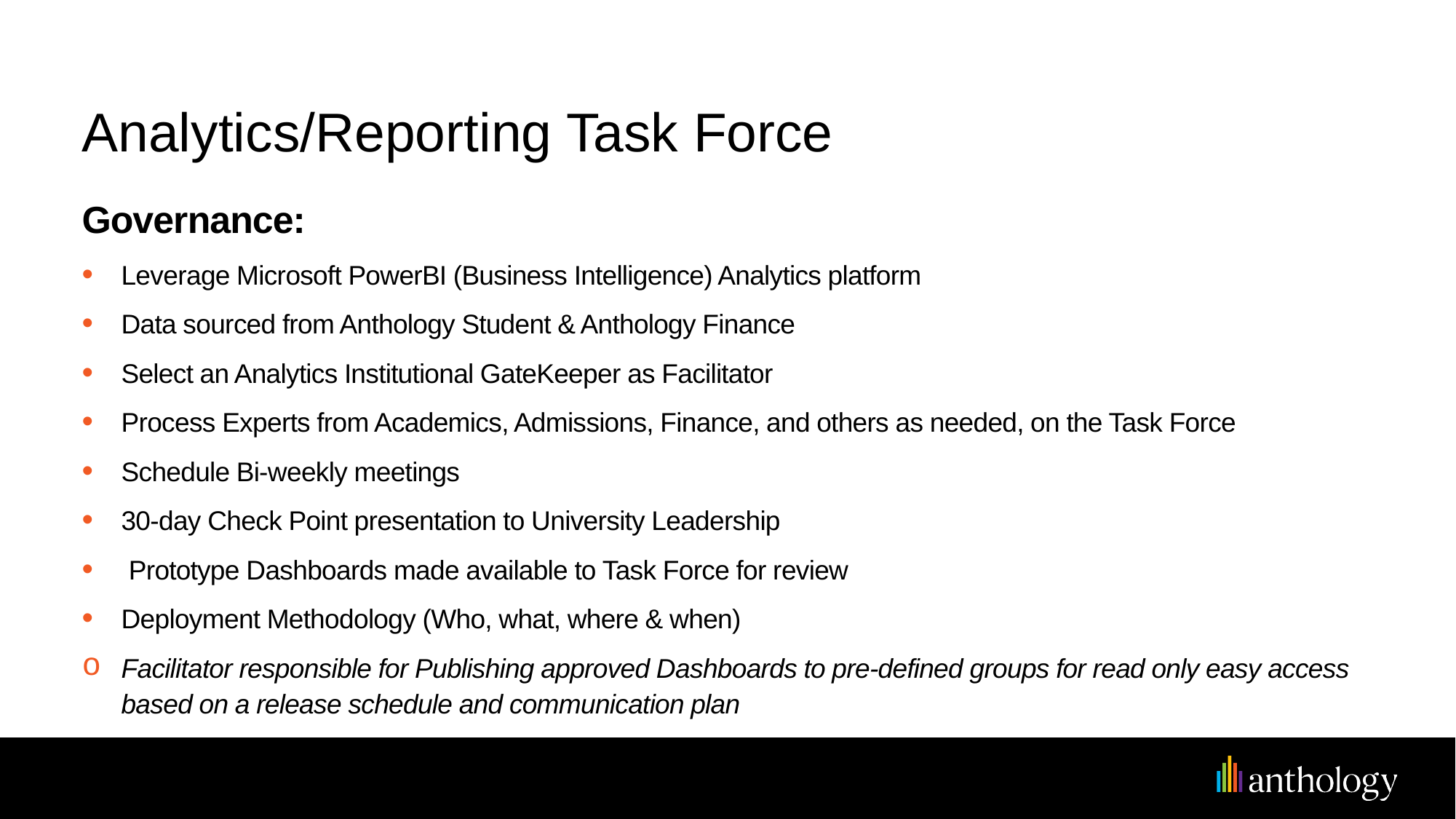

# Analytics/Reporting Task Force
Governance:
Leverage Microsoft PowerBI (Business Intelligence) Analytics platform
Data sourced from Anthology Student & Anthology Finance
Select an Analytics Institutional GateKeeper as Facilitator
Process Experts from Academics, Admissions, Finance, and others as needed, on the Task Force
Schedule Bi-weekly meetings
30-day Check Point presentation to University Leadership
 Prototype Dashboards made available to Task Force for review
Deployment Methodology (Who, what, where & when)
Facilitator responsible for Publishing approved Dashboards to pre-defined groups for read only easy access based on a release schedule and communication plan